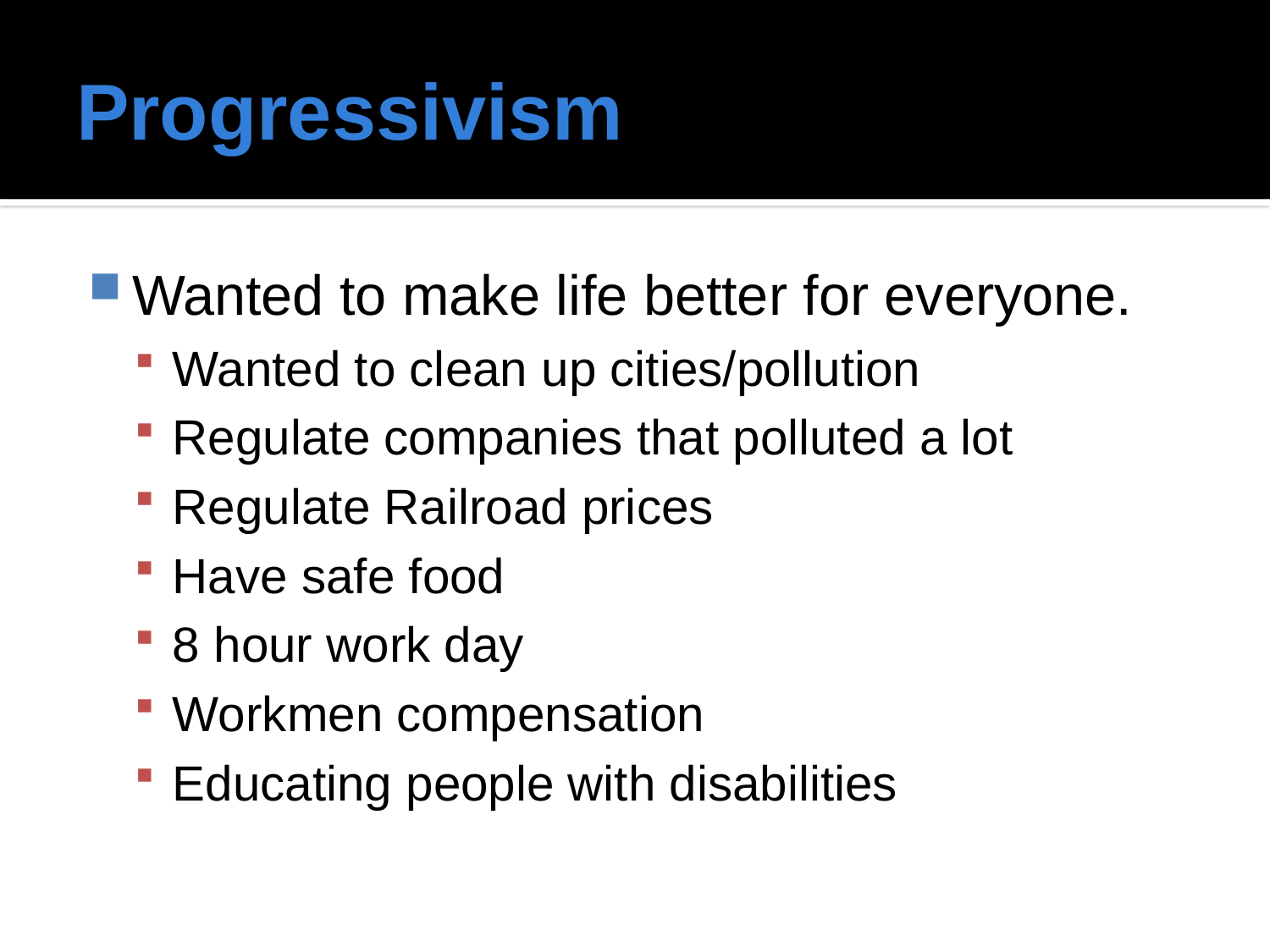

# Progressivism
Wanted to make life better for everyone.
Wanted to clean up cities/pollution
Regulate companies that polluted a lot
Regulate Railroad prices
Have safe food
8 hour work day
Workmen compensation
Educating people with disabilities